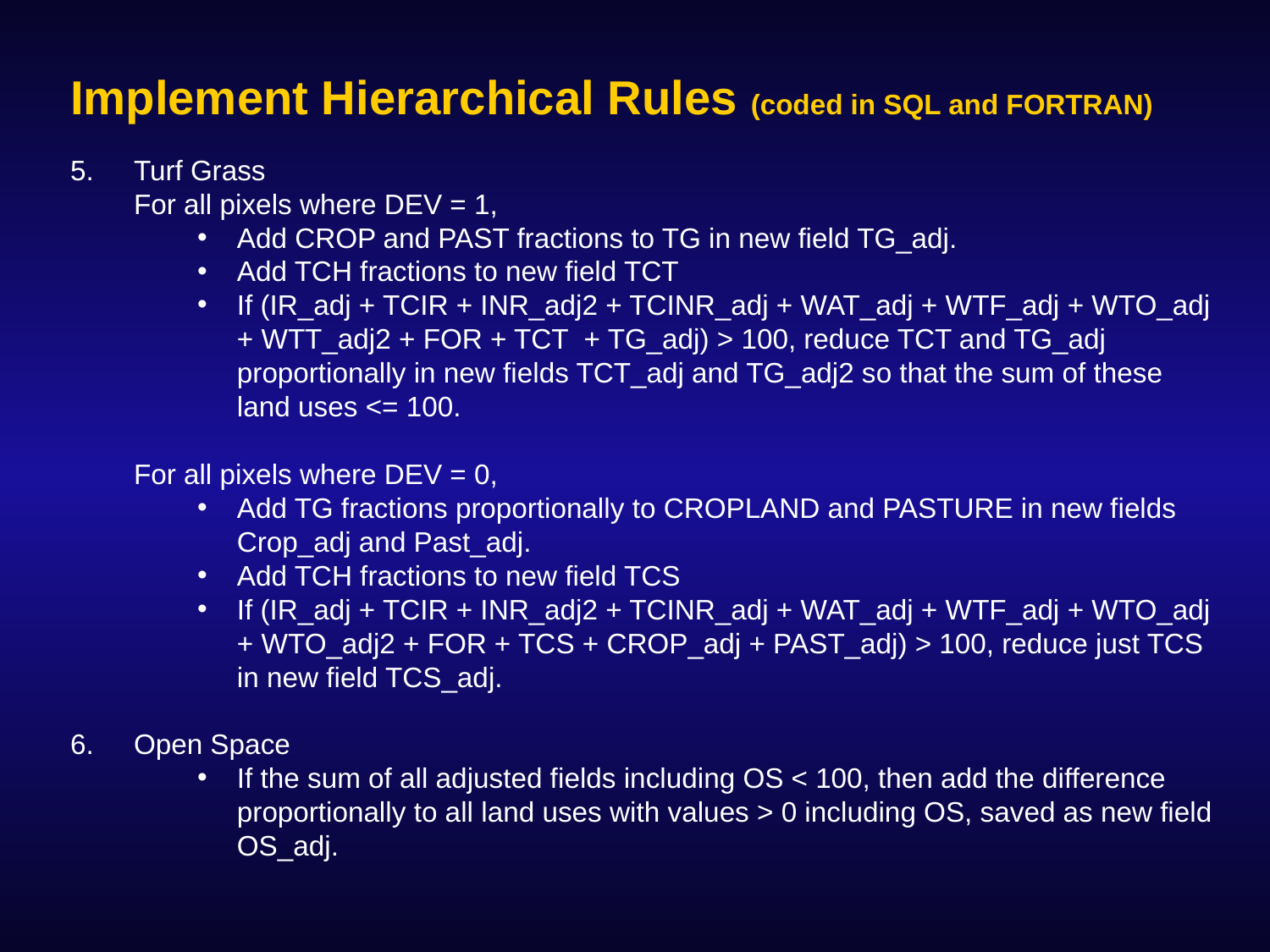

# Implement Hierarchical Rules (coded in SQL and FORTRAN)
Turf Grass
For all pixels where DEV = 1,
Add CROP and PAST fractions to TG in new field TG_adj.
Add TCH fractions to new field TCT
If (IR_adj + TCIR + INR_adj2 + TCINR_adj + WAT_adj + WTF_adj + WTO_adj + WTT_adj2 + FOR + TCT  + TG_adj) > 100, reduce TCT and TG_adj proportionally in new fields TCT_adj and TG_adj2 so that the sum of these land uses <= 100.

For all pixels where DEV = 0,
Add TG fractions proportionally to CROPLAND and PASTURE in new fields Crop_adj and Past_adj.
Add TCH fractions to new field TCS
If (IR_adj + TCIR + INR_adj2 + TCINR_adj + WAT_adj + WTF_adj + WTO_adj + WTO_adj2 + FOR + TCS + CROP_adj + PAST_adj) > 100, reduce just TCS in new field TCS_adj.

Open Space
If the sum of all adjusted fields including OS < 100, then add the difference proportionally to all land uses with values > 0 including OS, saved as new field OS_adj.